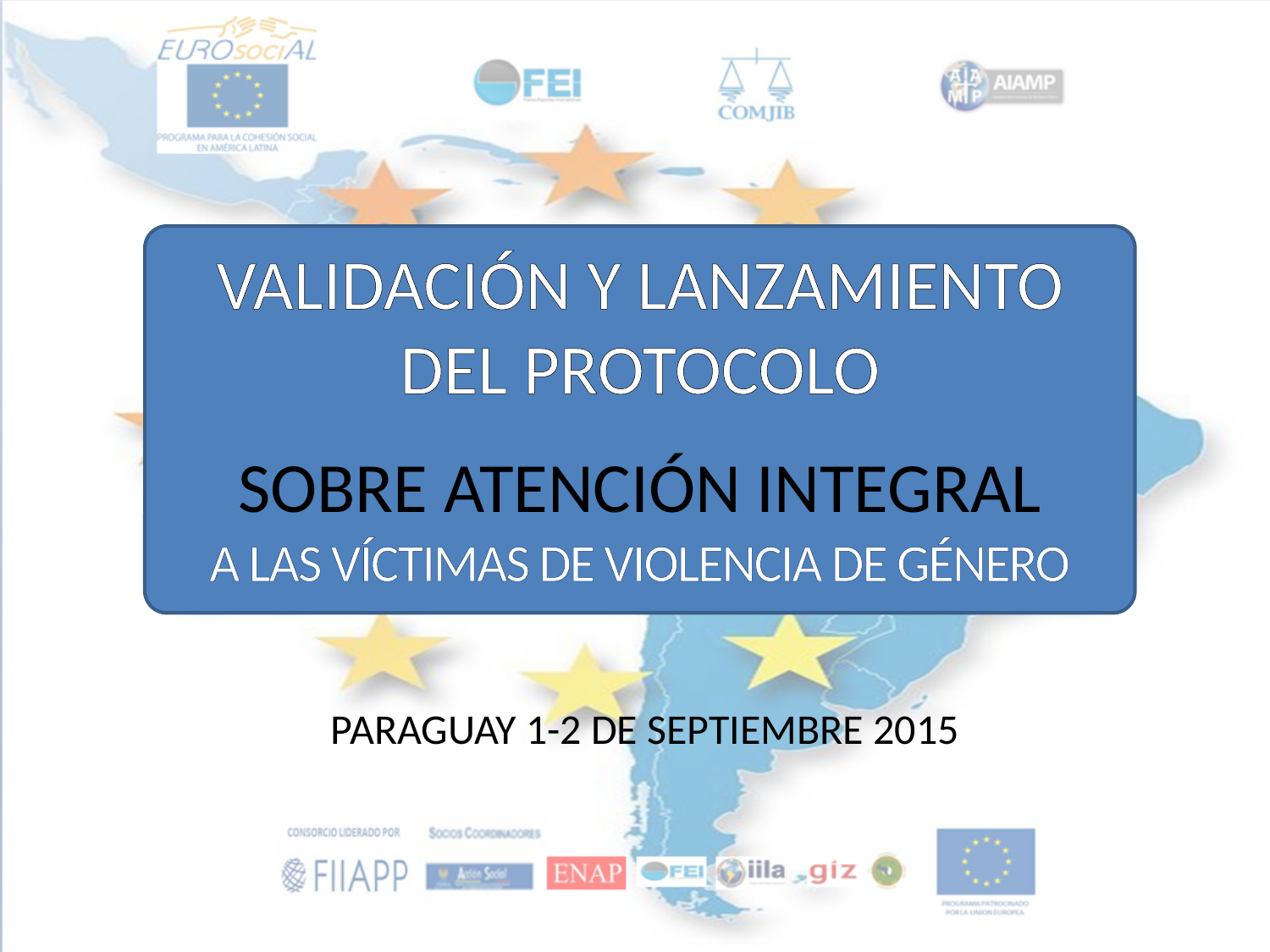

VALIDACIÓN Y LANZAMIENTO
DEL PROTOCOLO

SOBRE ATENCIÓN INTEGRAL

A LAS VÍCTIMAS DE VIOLENCIA DE GÉNERO

PARAGUAY 1-2 DE SEPTIEMBRE 2015